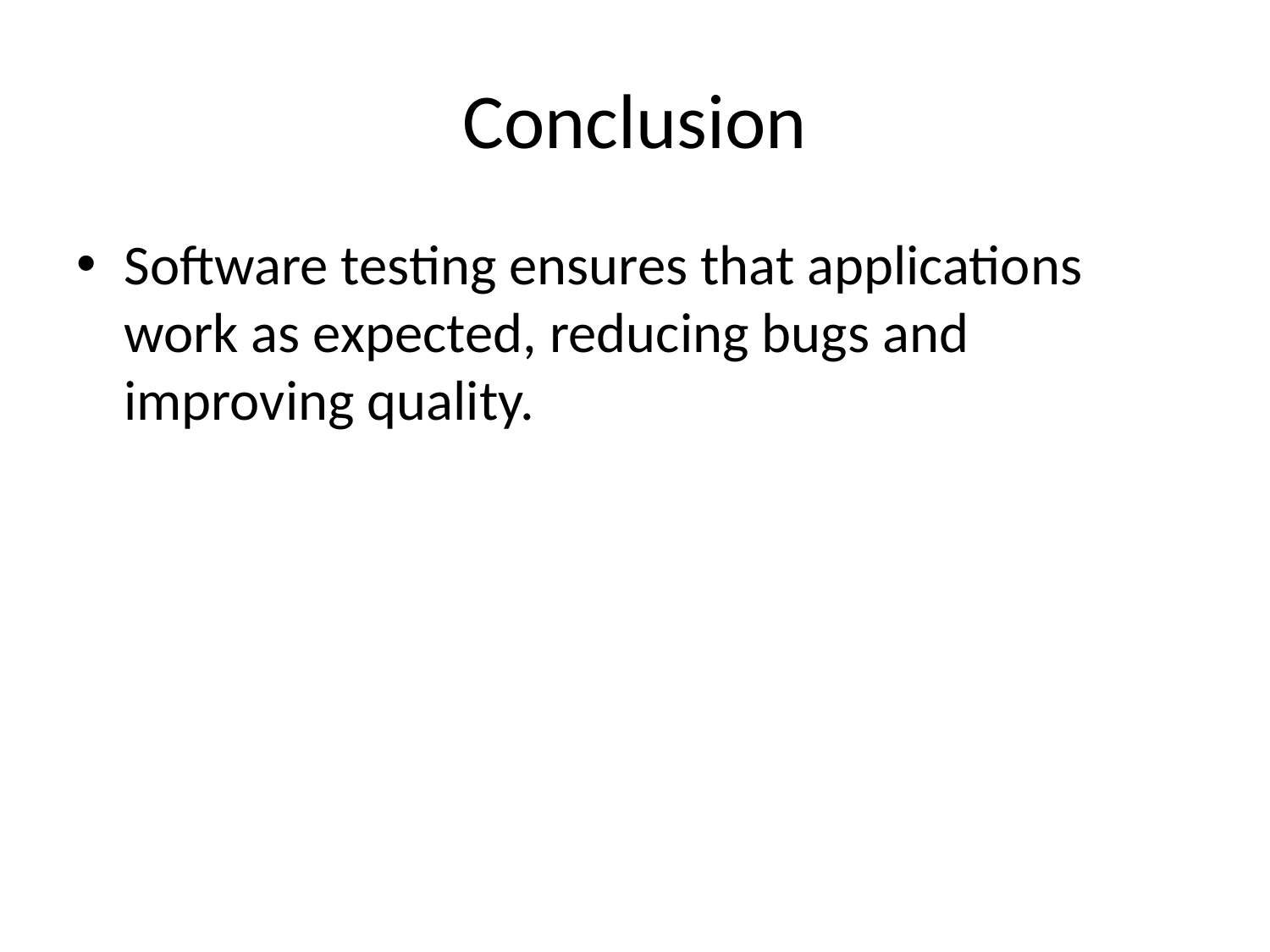

# Conclusion
Software testing ensures that applications work as expected, reducing bugs and improving quality.